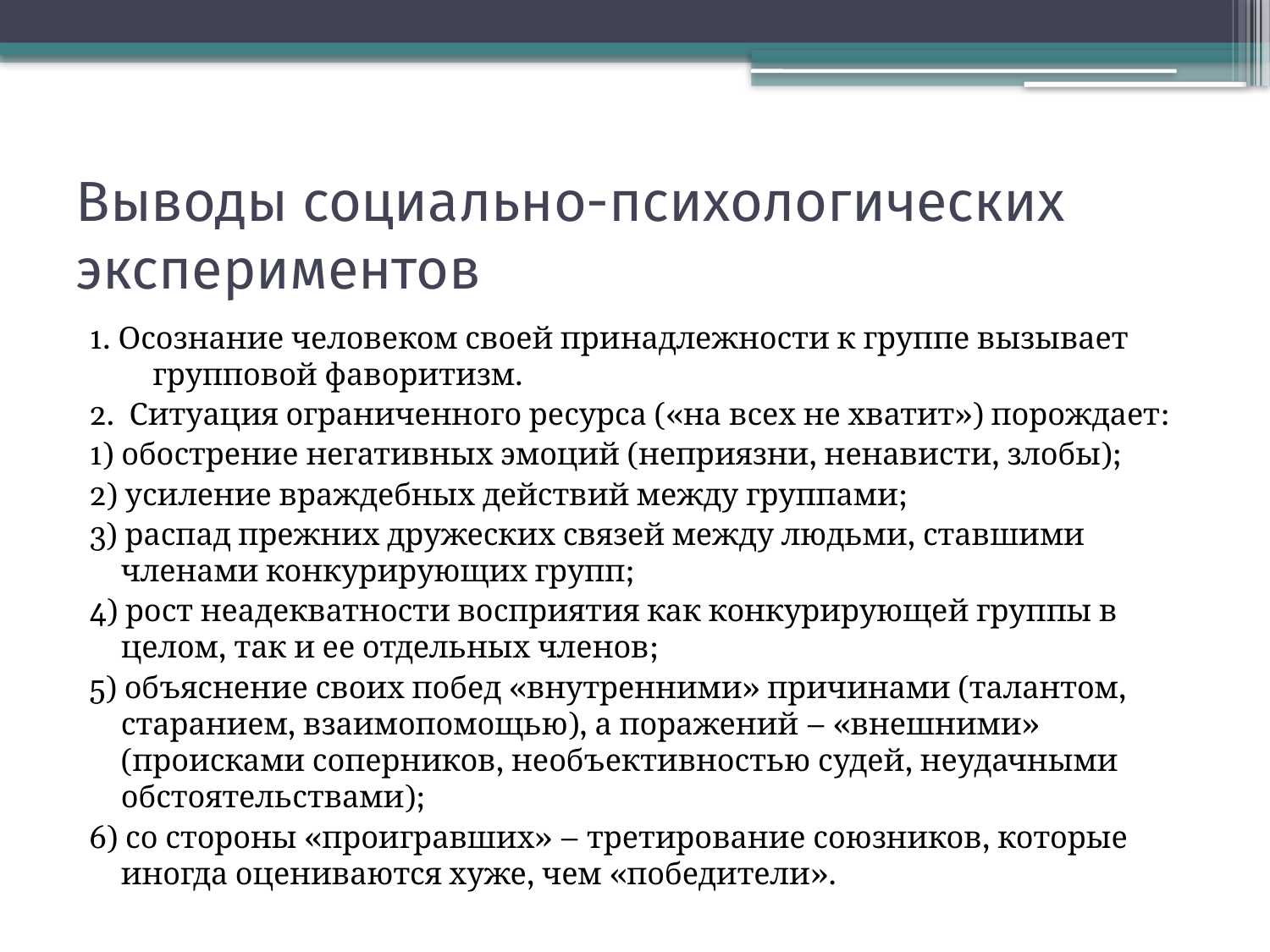

# Выводы социально-психологических экспериментов
1. Осознание человеком своей принадлежности к группе вызывает групповой фаворитизм.
2.  Ситуация ограниченного ресурса («на всех не хватит») порождает:
1) обострение негативных эмоций (неприязни, ненависти, злобы);
2) усиление враждебных действий между группами;
3) распад прежних дружеских связей между людьми, ставшими членами конкурирующих групп;
4) рост неадекватности восприятия как конкурирующей группы в целом, так и ее отдельных членов;
5) объяснение своих побед «внутренними» причинами (талантом, старанием, взаимопомощью), а поражений – «внешними» (происками соперников, необъективностью судей, неудачными обстоятельствами);
6) со стороны «проигравших» – третирование союзников, которые иногда оцениваются хуже, чем «победители».